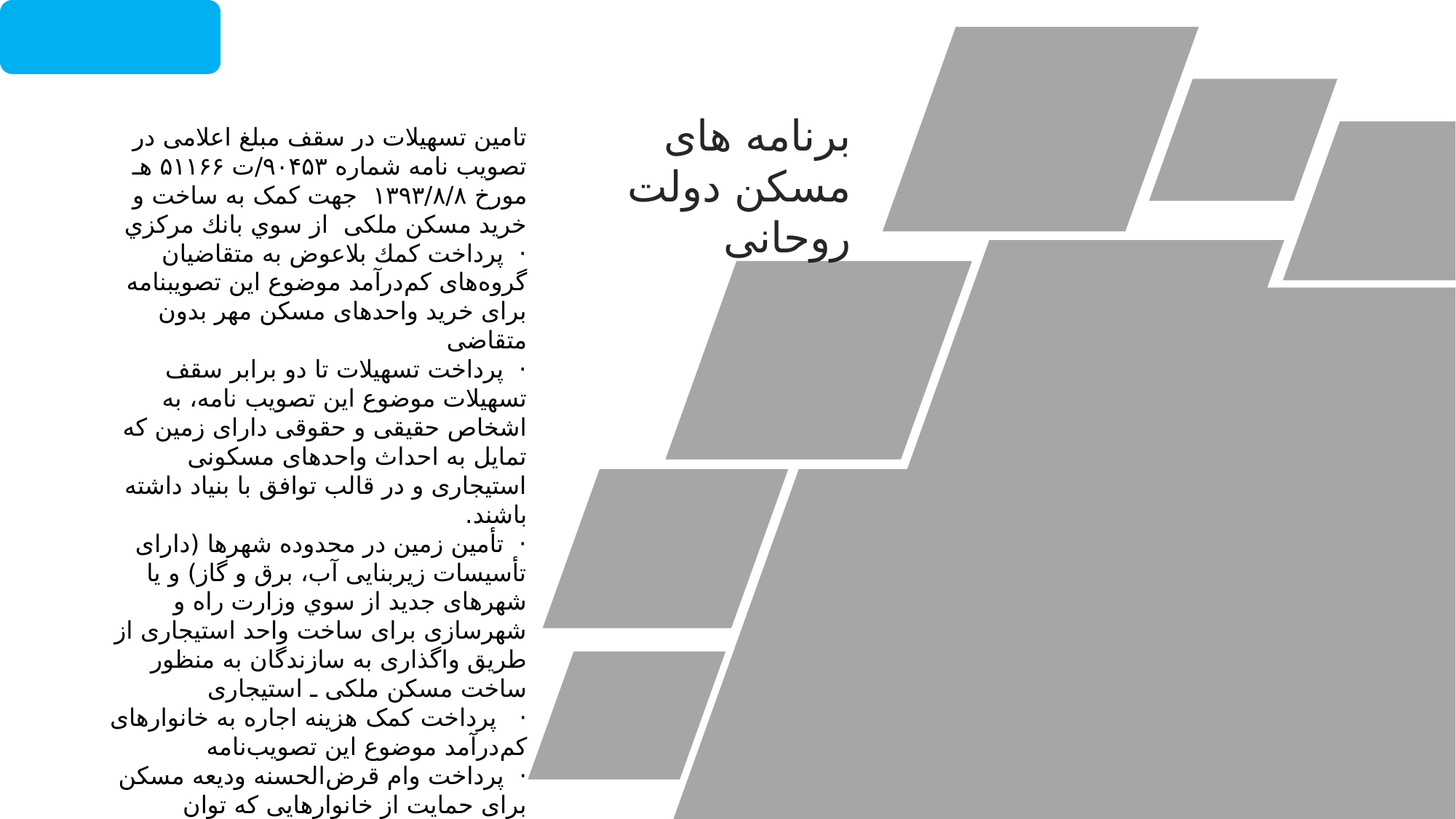

24

برنامه های مسکن دولت روحانی
تامین تسهیلات در سقف مبلغ اعلامی در تصویب نامه شماره ۹۰۴۵۳/ت ۵۱۱۶۶ هـ مورخ ۱۳۹۳/۸/۸  جهت کمک به ساخت و خرید مسکن ملکی  از سوي بانك مركزي
·  پرداخت كمك بلاعوض به متقاضیان گروه‌های کم‌درآمد موضوع اين تصويب­نامه برای خرید واحدهای مسکن مهر بدون متقاضی
·  پرداخت تسهيلات تا دو برابر سقف تسهيلات موضوع اين تصويب­ نامه، به اشخاص حقیقی و حقوقی دارای زمین که تمایل به احداث واحدهای مسکونی استیجاری و در قالب توافق با بنیاد داشته باشند.
·  تأمین زمین در محدوده شهرها (دارای تأسیسات زیربنایی آب، برق و گاز) و یا شهرهای جدید از سوي وزارت راه و شهرسازی برای ساخت واحد استیجاری از طریق واگذاری به سازندگان به منظور ساخت مسکن ملکی ـ استیجاری
·   پرداخت کمک­ هزینه اجاره به خانوارهای کم‌درآمد موضوع این تصویب‌نامه
·  پرداخت وام قرض‌الحسنه ودیعه مسکن برای حمایت از خانوارهایی که توان بازپرداخت اقساط را دارند به‌ازای هر واحد هفتاد و پنج میلیون ریال با بازپرداخت (۶۰) ماهه